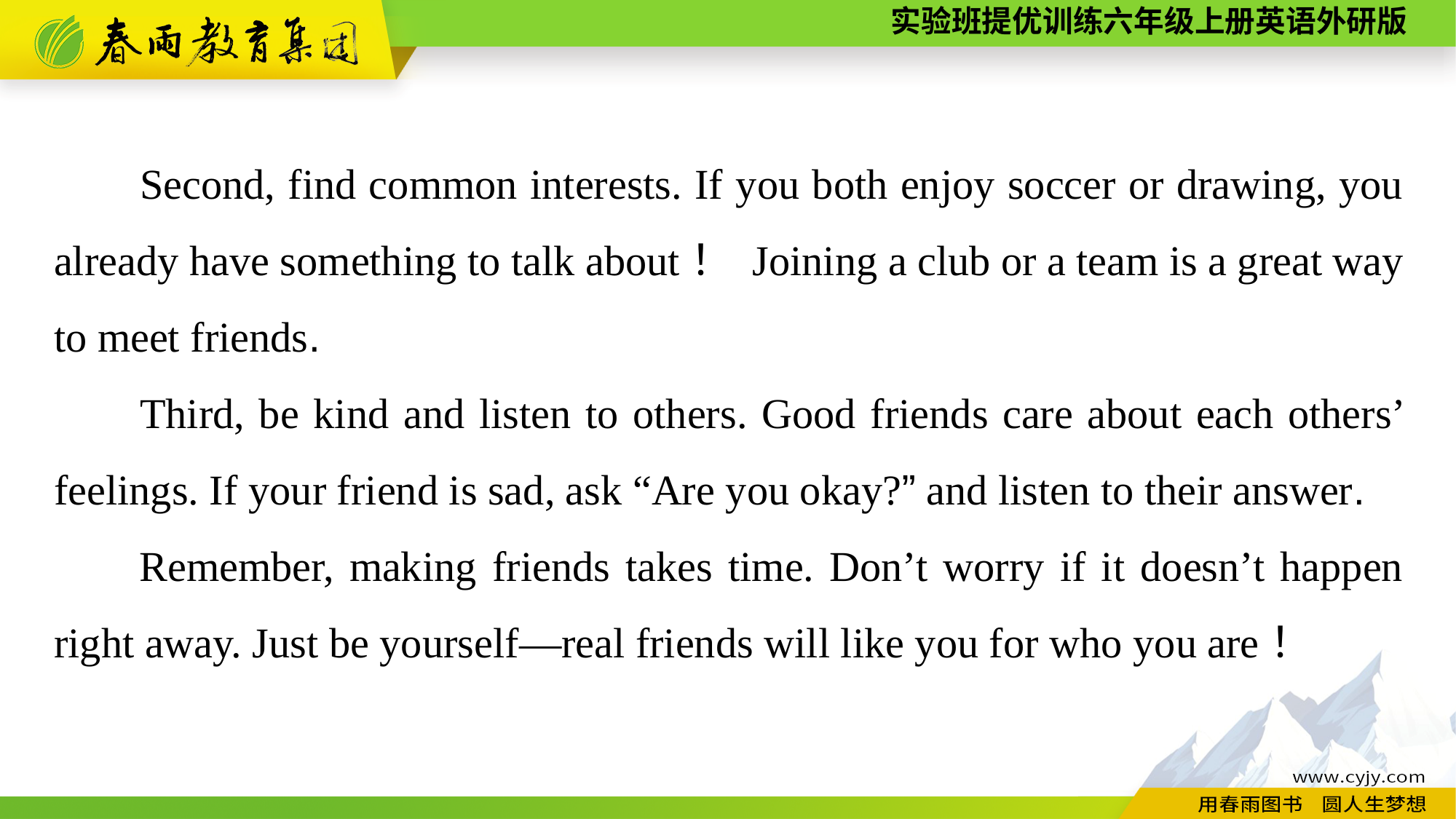

Second, find common interests. If you both enjoy soccer or drawing, you already have something to talk about！ Joining a club or a team is a great way to meet friends.
Third, be kind and listen to others. Good friends care about each others’ feelings. If your friend is sad, ask “Are you okay?” and listen to their answer.
Remember, making friends takes time. Don’t worry if it doesn’t happen right away. Just be yourself—real friends will like you for who you are！